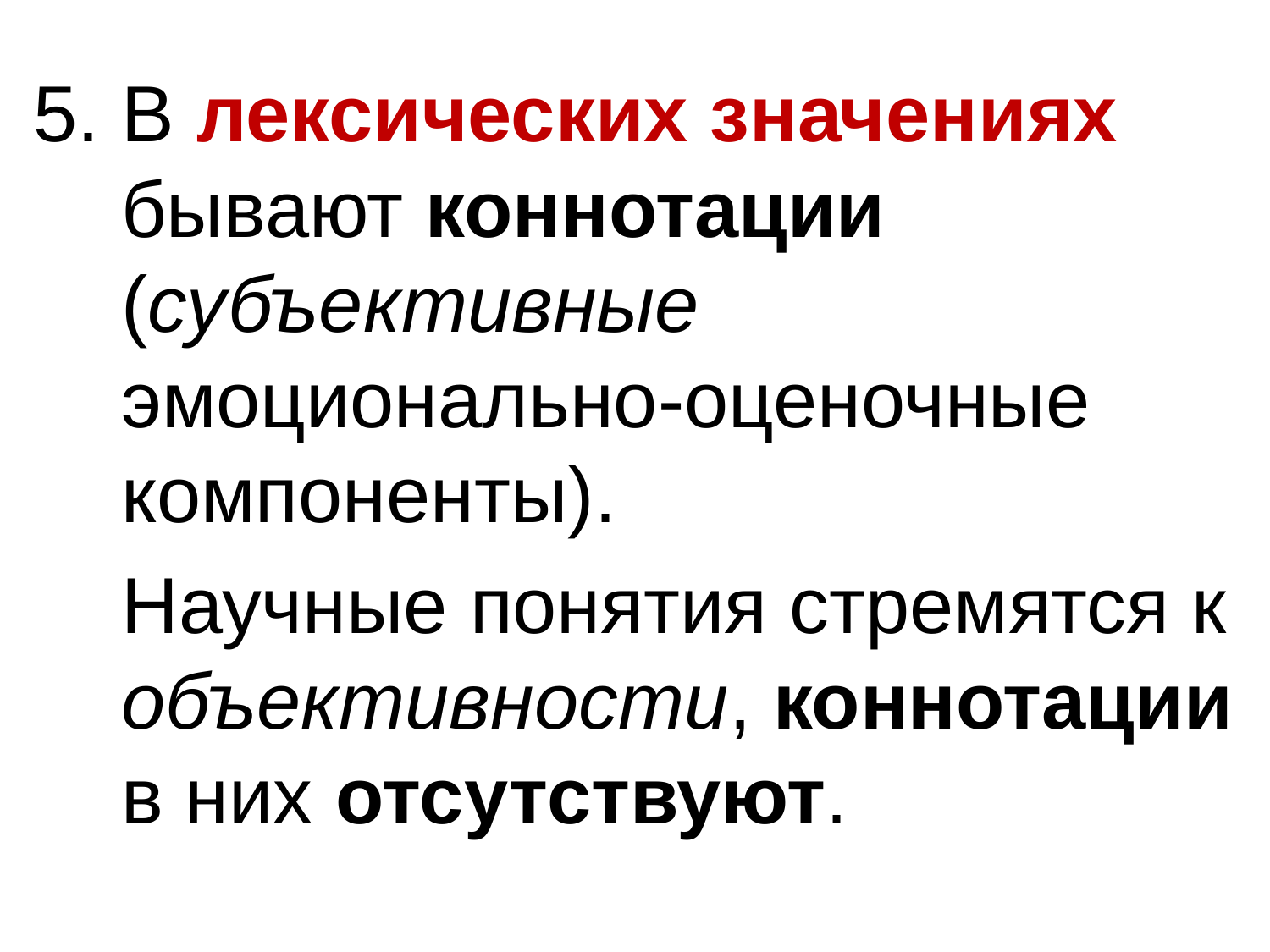

5. В лексических значениях бывают коннотации (субъективные эмоционально-оценочные компоненты).
Научные понятия стремятся к объективности, коннотации в них отсутствуют.